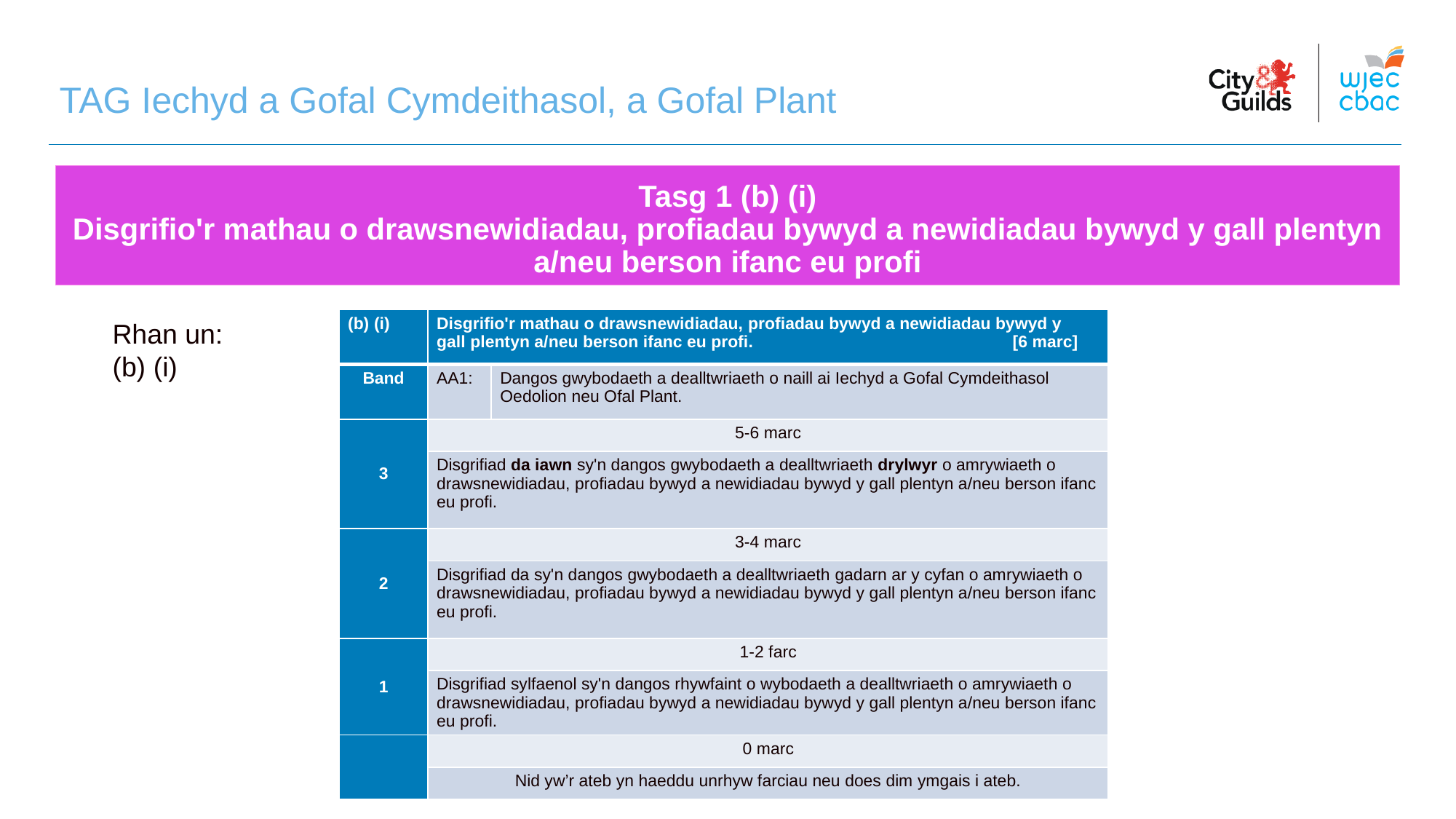

TAG Iechyd a Gofal Cymdeithasol, a Gofal Plant
# Tasg 1 (b) (i) Disgrifio'r mathau o drawsnewidiadau, profiadau bywyd a newidiadau bywyd y gall plentyn a/neu berson ifanc eu profi

| (b) (i) | Disgrifio'r mathau o drawsnewidiadau, profiadau bywyd a newidiadau bywyd y gall plentyn a/neu berson ifanc eu profi. [6 marc] |  |
| --- | --- | --- |
| Band | AA1: | Dangos gwybodaeth a dealltwriaeth o naill ai Iechyd a Gofal Cymdeithasol Oedolion neu Ofal Plant. |
| 3 | 5-6 marc |  |
|  | Disgrifiad da iawn sy'n dangos gwybodaeth a dealltwriaeth drylwyr o amrywiaeth o drawsnewidiadau, profiadau bywyd a newidiadau bywyd y gall plentyn a/neu berson ifanc eu profi. |  |
| 2 | 3-4 marc |  |
|  | Disgrifiad da sy'n dangos gwybodaeth a dealltwriaeth gadarn ar y cyfan o amrywiaeth o drawsnewidiadau, profiadau bywyd a newidiadau bywyd y gall plentyn a/neu berson ifanc eu profi. |  |
| 1 | 1-2 farc |  |
|  | Disgrifiad sylfaenol sy'n dangos rhywfaint o wybodaeth a dealltwriaeth o amrywiaeth o drawsnewidiadau, profiadau bywyd a newidiadau bywyd y gall plentyn a/neu berson ifanc eu profi. |  |
|  | 0 marc |  |
|  | Nid yw’r ateb yn haeddu unrhyw farciau neu does dim ymgais i ateb. |  |
Rhan un:
(b) (i)